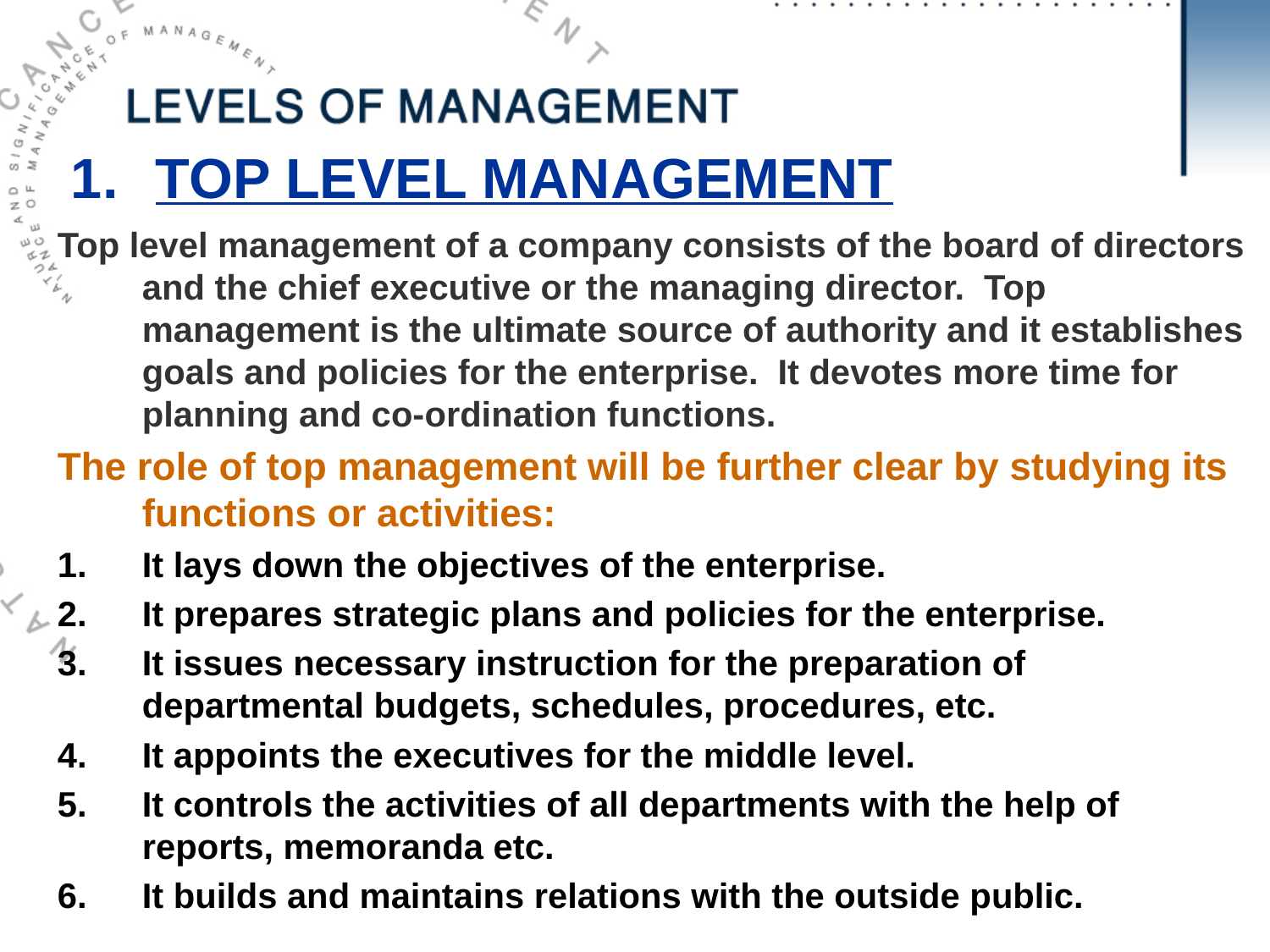

TOP LEVEL MANAGEMENT
Top level management of a company consists of the board of directors and the chief executive or the managing director.  Top management is the ultimate source of authority and it establishes goals and policies for the enterprise.  It devotes more time for planning and co-ordination functions.
The role of top management will be further clear by studying its functions or activities:
It lays down the objectives of the enterprise.
It prepares strategic plans and policies for the enterprise.
It issues necessary instruction for the preparation of departmental budgets, schedules, procedures, etc.
It appoints the executives for the middle level.
It controls the activities of all departments with the help of reports, memoranda etc.
It builds and maintains relations with the outside public.